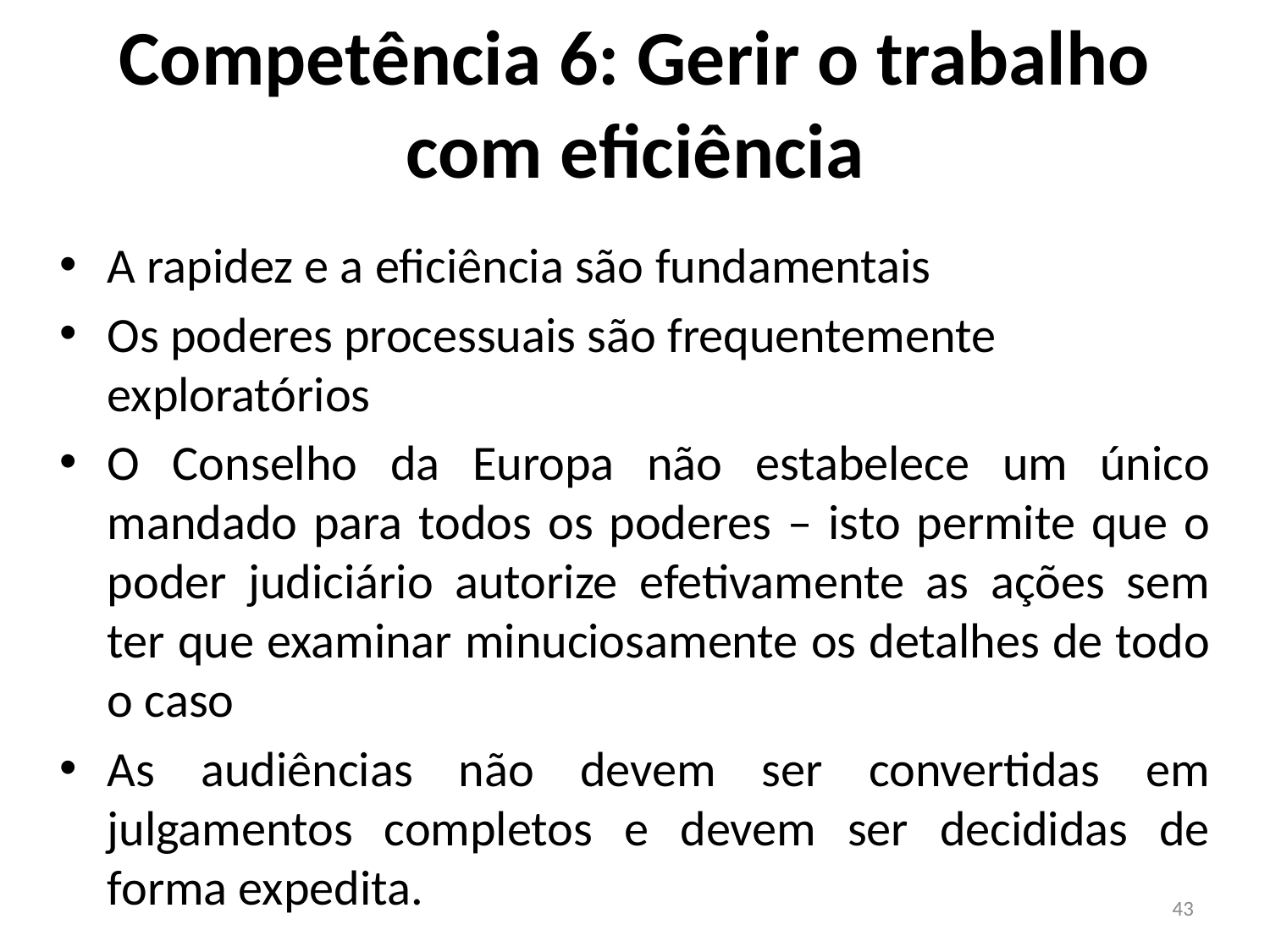

# Competência 6: Gerir o trabalho com eficiência
A rapidez e a eficiência são fundamentais
Os poderes processuais são frequentemente exploratórios
O Conselho da Europa não estabelece um único mandado para todos os poderes – isto permite que o poder judiciário autorize efetivamente as ações sem ter que examinar minuciosamente os detalhes de todo o caso
As audiências não devem ser convertidas em julgamentos completos e devem ser decididas de forma expedita.
43